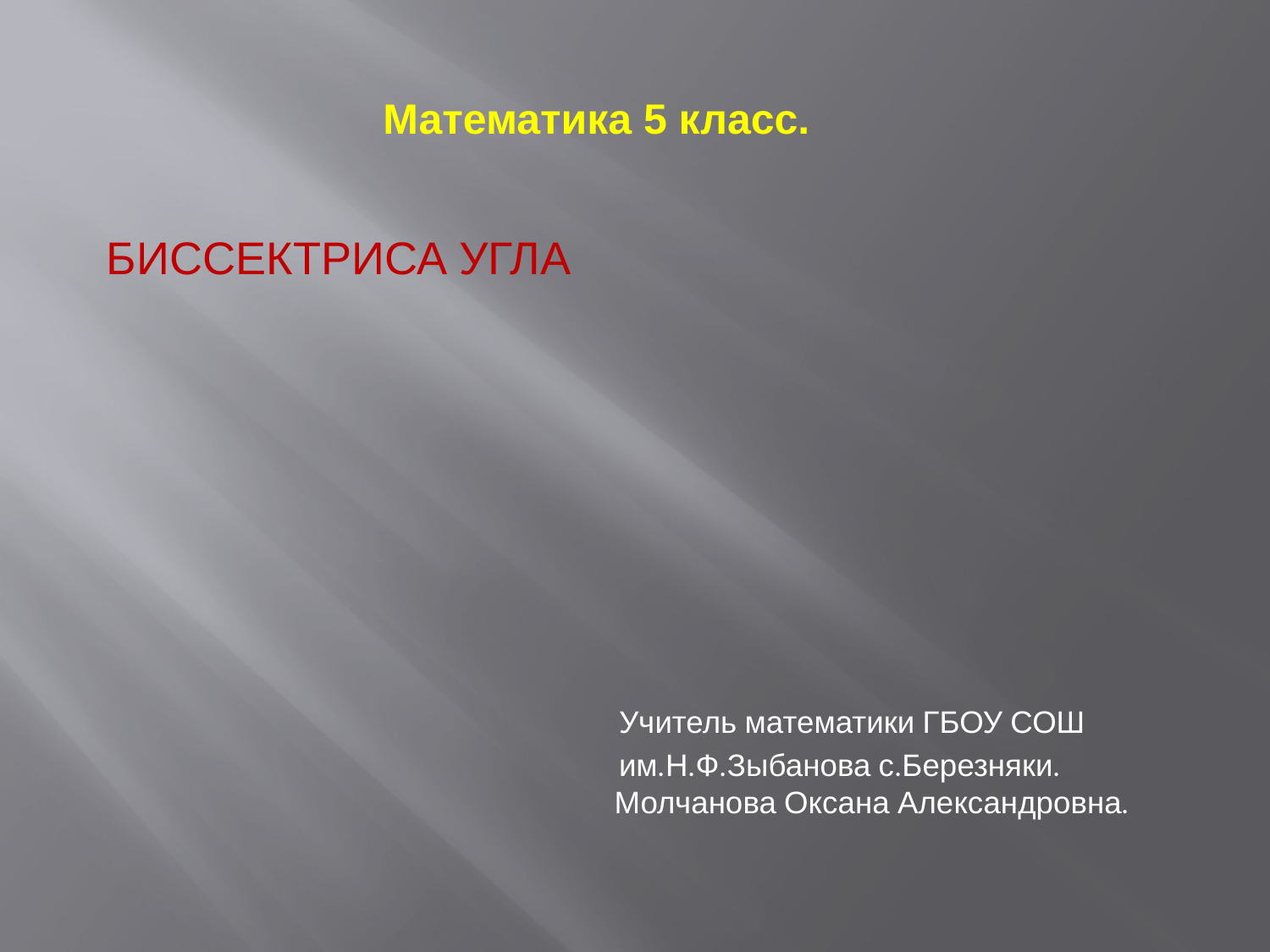

# Математика 5 класс.
БИССЕКТРИСА УГЛА
                                                                   Учитель математики ГБОУ СОШ
                                                                   им.Н.Ф.Зыбанова с.Березняки.
                                                            Молчанова Оксана Александровна.